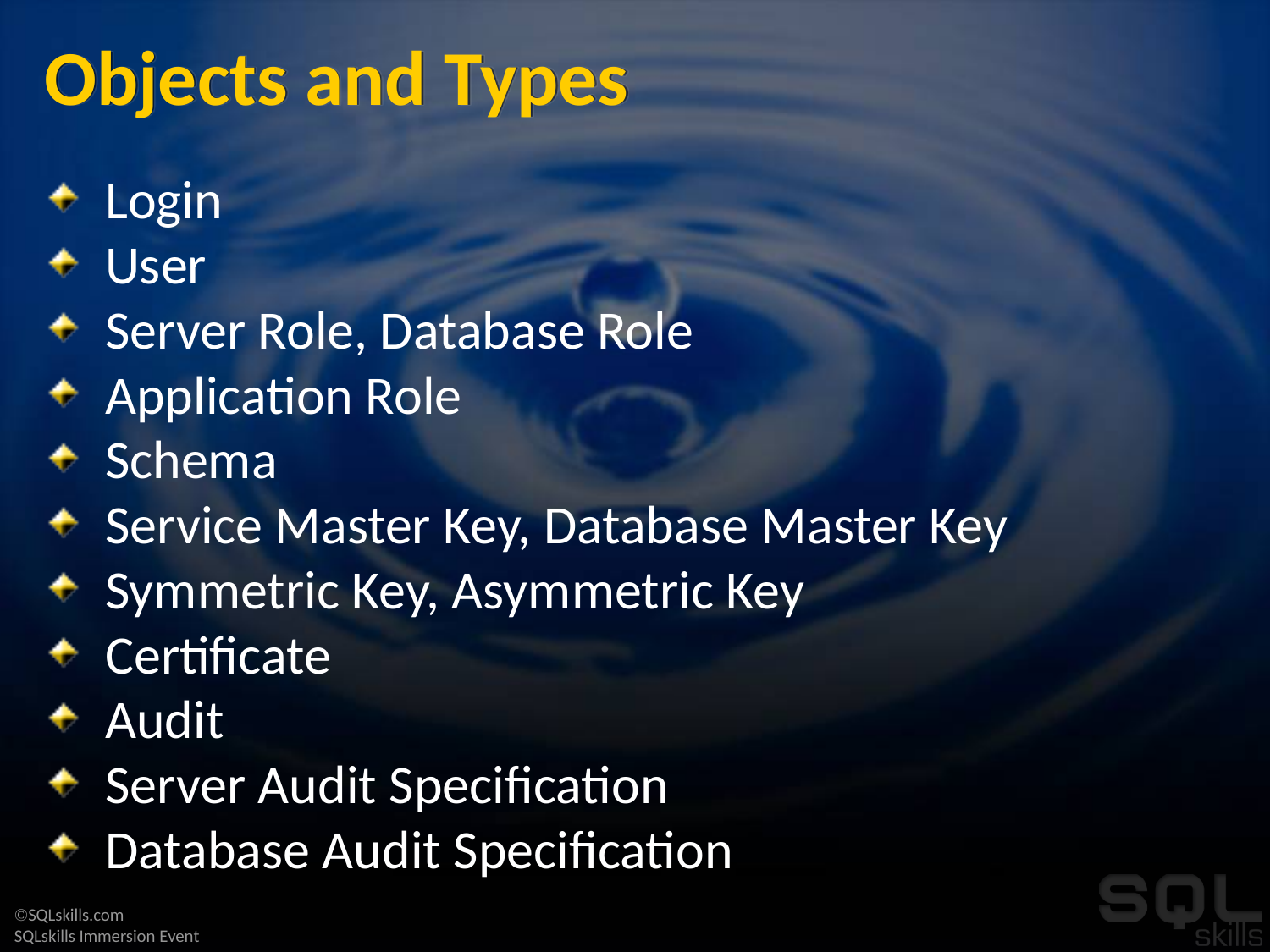

# Objects and Types
Login
User
Server Role, Database Role
Application Role
Schema
Service Master Key, Database Master Key
Symmetric Key, Asymmetric Key
Certificate
Audit
Server Audit Specification
Database Audit Specification